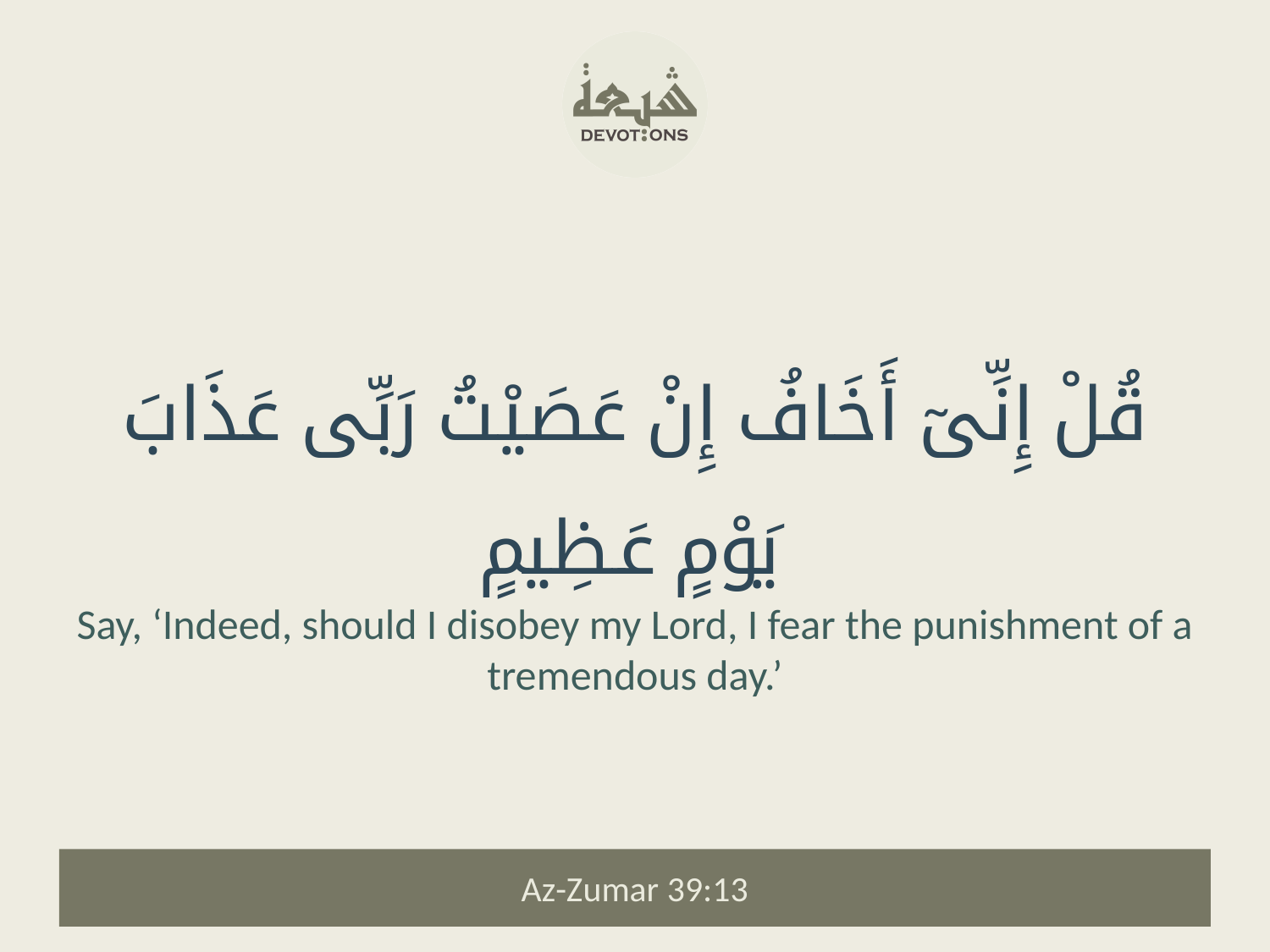

قُلْ إِنِّىٓ أَخَافُ إِنْ عَصَيْتُ رَبِّى عَذَابَ يَوْمٍ عَظِيمٍ
Say, ‘Indeed, should I disobey my Lord, I fear the punishment of a tremendous day.’
Az-Zumar 39:13